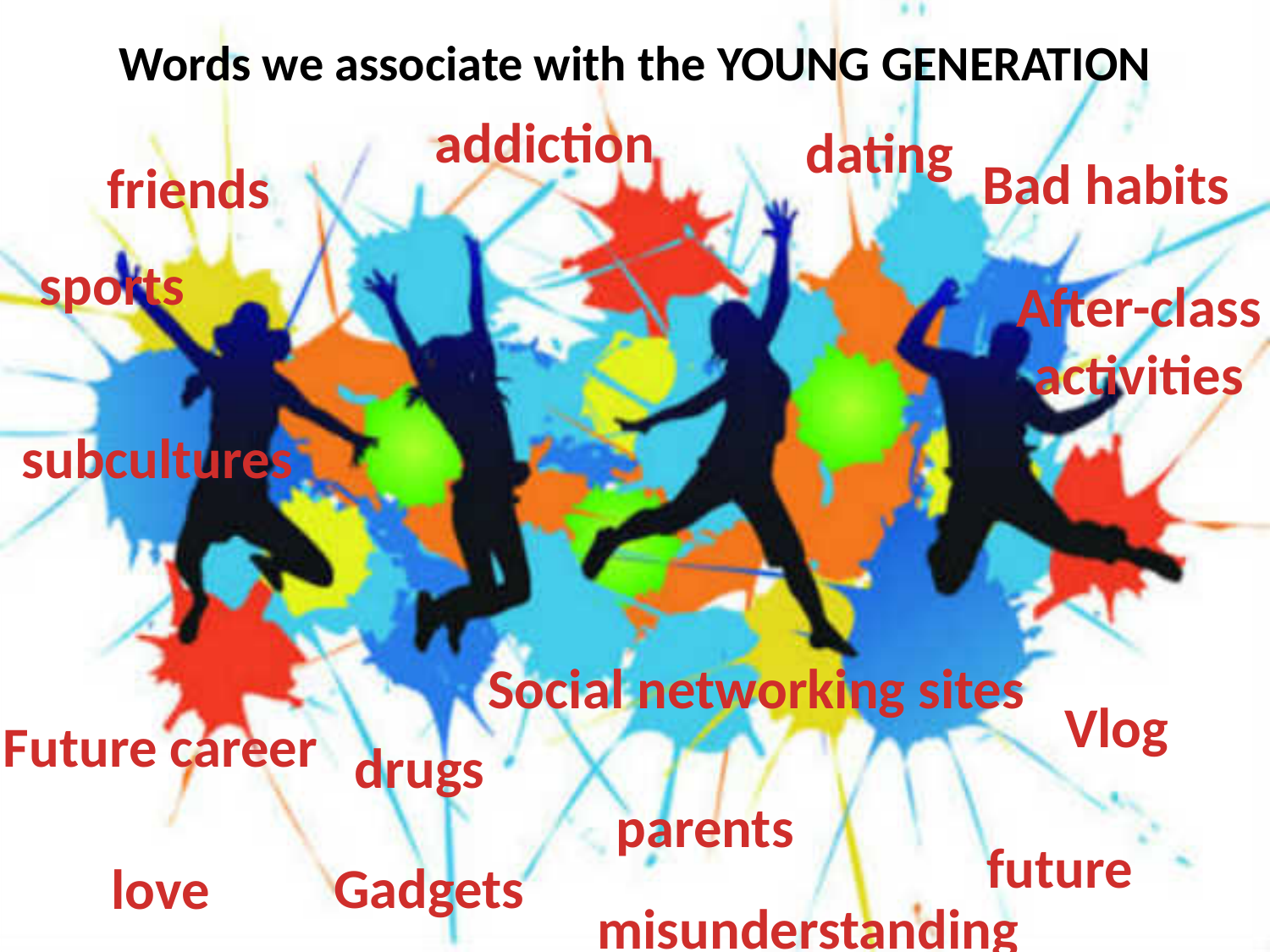

# Words we associate with the YOUNG GENERATION
addiction
dating
Bad habits
friends
sports
After-class activities
subcultures
Social networking sites
Vlog
Future career
drugs
parents
future
Gadgets
love
misunderstanding